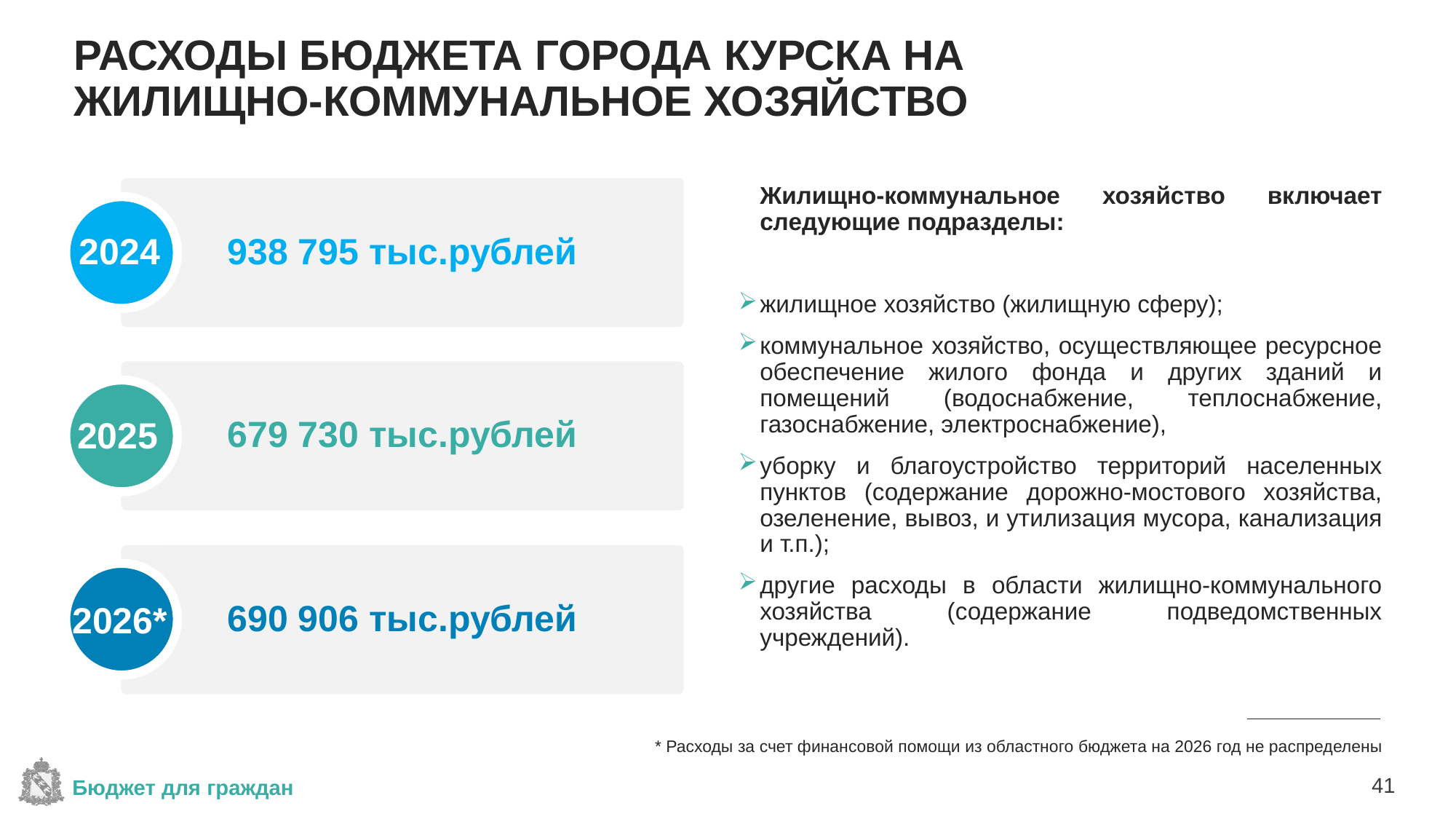

# РАСХОДЫ БЮДЖЕТА ГОРОДА КУРСКА НА ЖИЛИЩНО-КОММУНАЛЬНОЕ ХОЗЯЙСТВО
	Жилищно-коммунальное хозяйство включает следующие подразделы:

жилищное хозяйство (жилищную сферу);
коммунальное хозяйство, осуществляющее ресурсное обеспечение жилого фонда и других зданий и помещений (водоснабжение, теплоснабжение, газоснабжение, электроснабжение),
уборку и благоустройство территорий населенных пунктов (содержание дорожно-мостового хозяйства, озеленение, вывоз, и утилизация мусора, канализация и т.п.);
другие расходы в области жилищно-коммунального хозяйства (содержание подведомственных учреждений).

938 795 тыс.рублей
2024

679 730 тыс.рублей
2025
690 906 тыс.рублей
2026*
* Расходы за счет финансовой помощи из областного бюджета на 2026 год не распределены